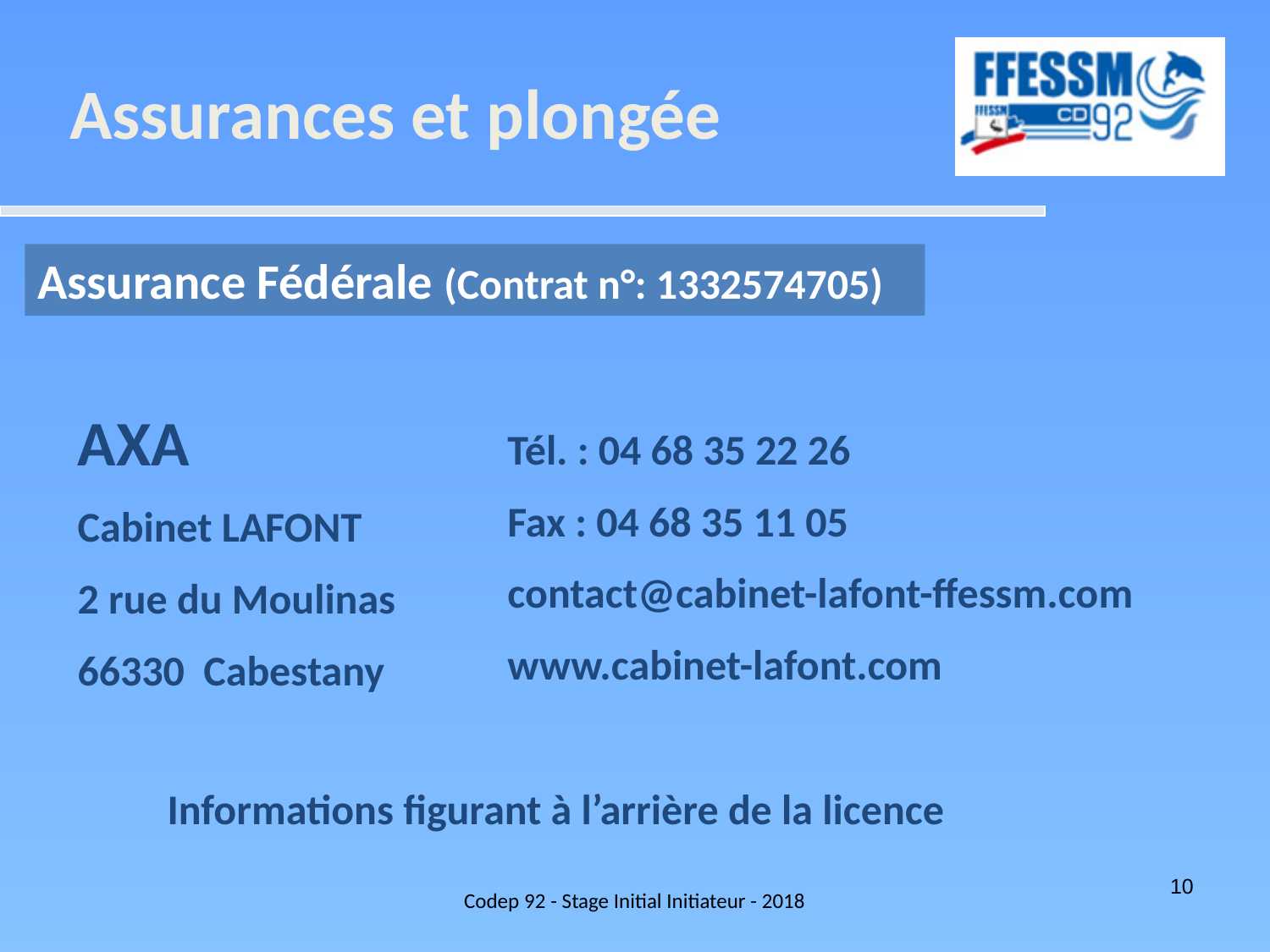

Assurances et plongée
Assurance Fédérale (Contrat n°: 1332574705)
AXA
Cabinet LAFONT
2 rue du Moulinas
66330  Cabestany
Tél. : 04 68 35 22 26
Fax : 04 68 35 11 05
contact@cabinet-lafont-ffessm.com
www.cabinet-lafont.com
Informations figurant à l’arrière de la licence
Codep 92 - Stage Initial Initiateur - 2018
10